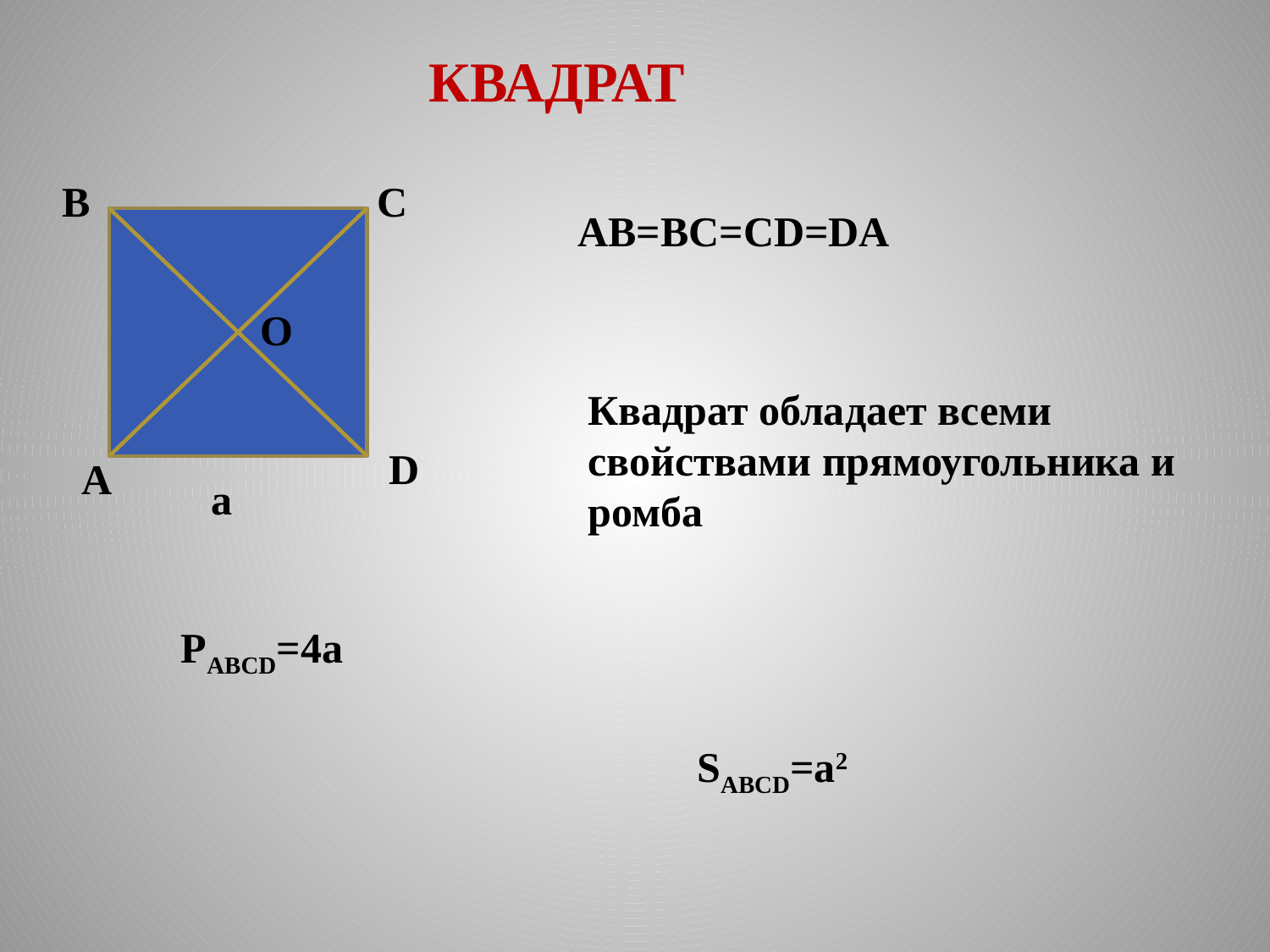

КВАДРАТ
B
C
AB=BC=CD=DA

O
Квадрат обладает всеми свойствами прямоугольника и ромба
D
A
a
PABCD=4a
SABCD=a2